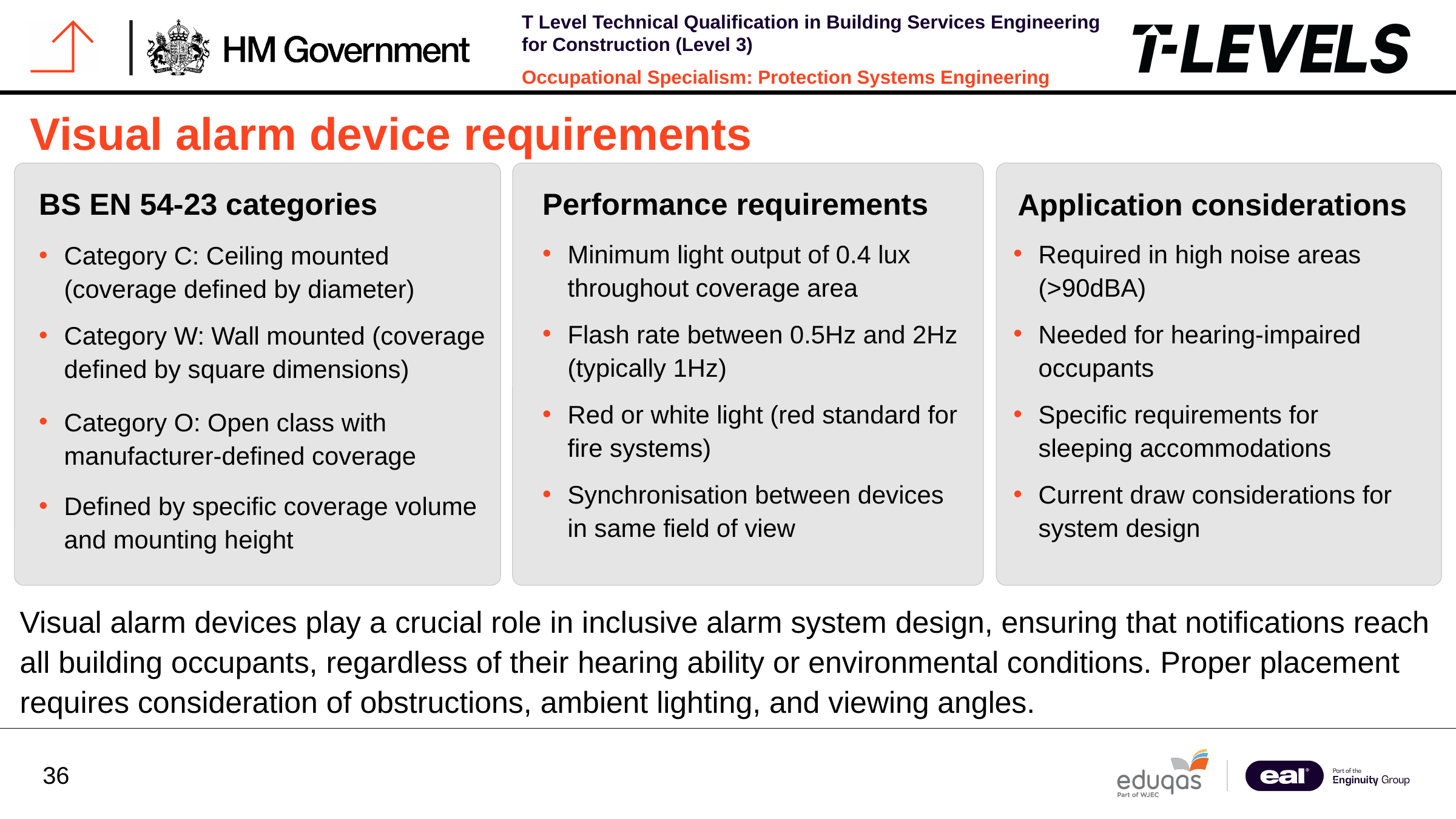

Visual alarm device requirements

BS EN 54-23 categories
Performance requirements
Application considerations
Minimum light output of 0.4 lux
throughout coverage area
Required in high noise areas
(>90dBA)
Category C: Ceiling mounted
(coverage defined by diameter)
Flash rate between 0.5Hz and 2Hz
(typically 1Hz)
Needed for hearing-impaired
occupants
Category W: Wall mounted (coverage
defined by square dimensions)
Red or white light (red standard for
fire systems)
Specific requirements for
sleeping accommodations
Category O: Open class with
manufacturer-defined coverage
Synchronisation between devices
in same field of view
Current draw considerations for
system design
Defined by specific coverage volume
and mounting height
Visual alarm devices play a crucial role in inclusive alarm system design, ensuring that notifications reach all building occupants, regardless of their hearing ability or environmental conditions. Proper placement requires consideration of obstructions, ambient lighting, and viewing angles.